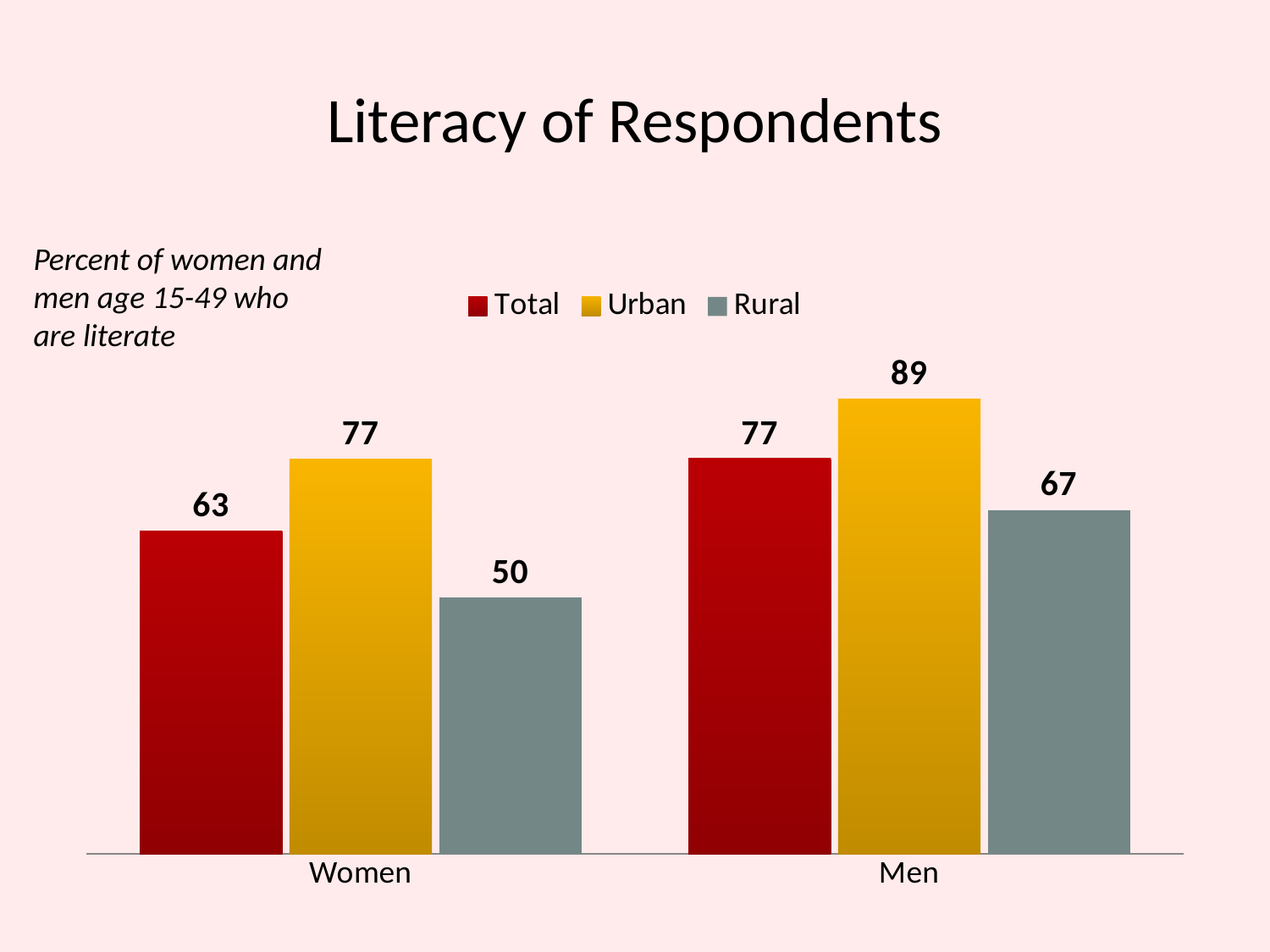

# Literacy of Respondents
Percent of women and men age 15-49 who are literate

### Chart

| Category | Total | Urban | Rural |
|---|---|---|---|
| Women | 63.0 | 77.0 | 50.0 |
| Men | 77.1 | 88.8 | 67.1 |